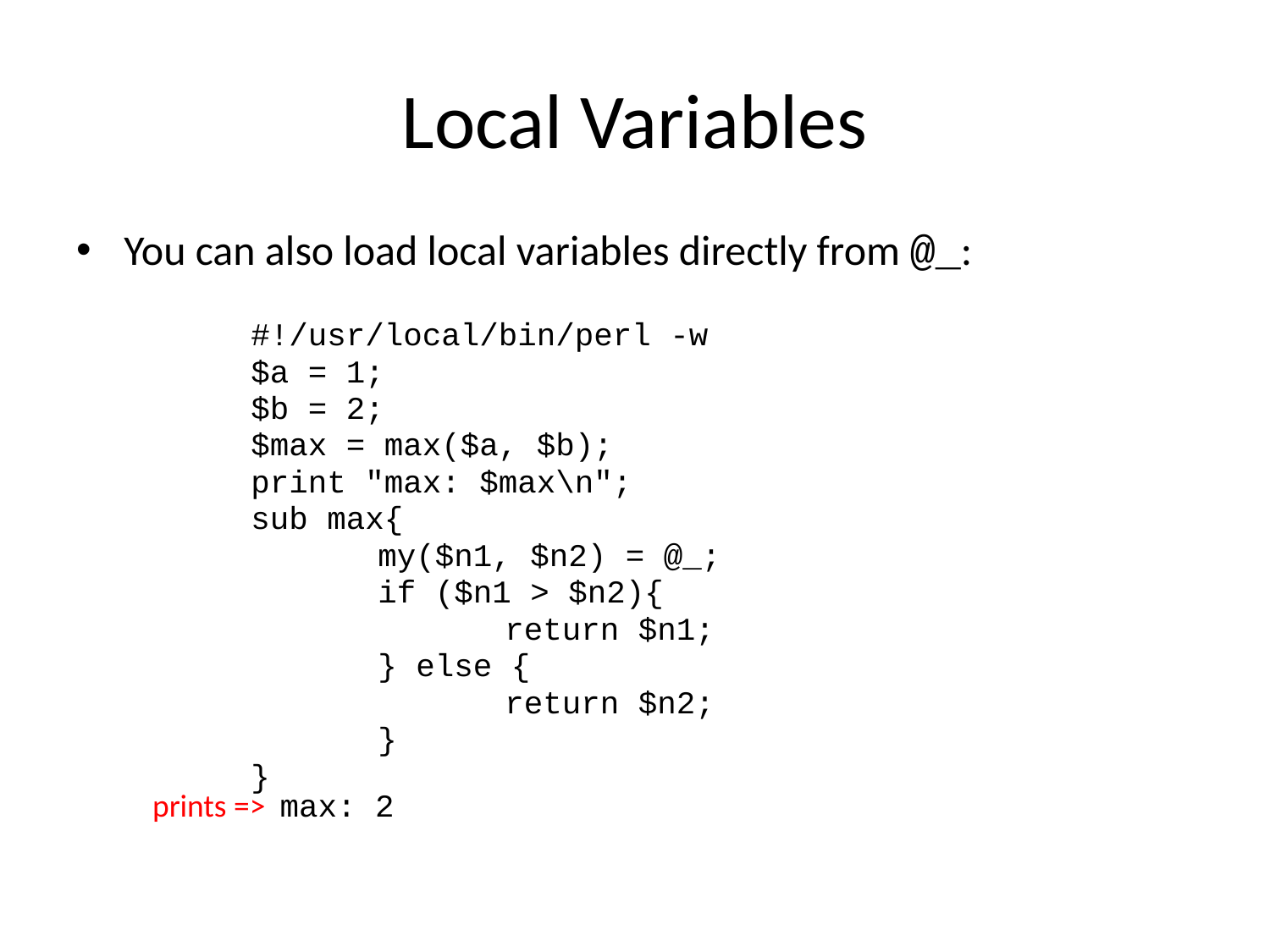

# Local Variables
You can also load local variables directly from @_:

		#!/usr/local/bin/perl -w
		$a = 1;
		$b = 2;
		$max = max($a, $b);
		print "max: $max\n";
		sub max{
			my($n1, $n2) = @_;
			if ($n1 > $n2){
				return $n1;
			} else {
				return $n2;
			}
		}

prints =>  max: 2